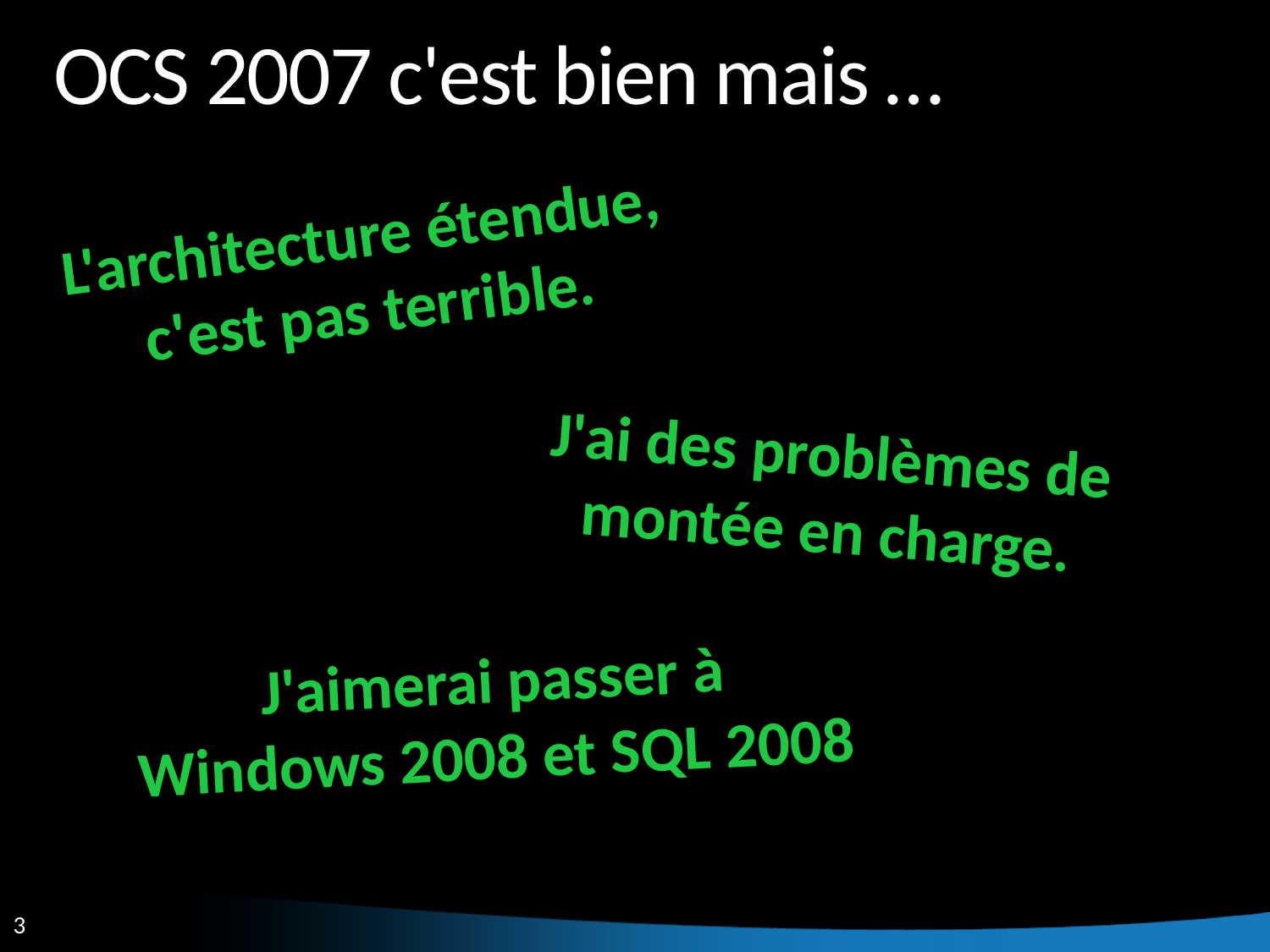

# OCS 2007 c'est bien mais …
L'architecture étendue, c'est pas terrible.
J'ai des problèmes de montée en charge.
J'aimerai passer à Windows 2008 et SQL 2008